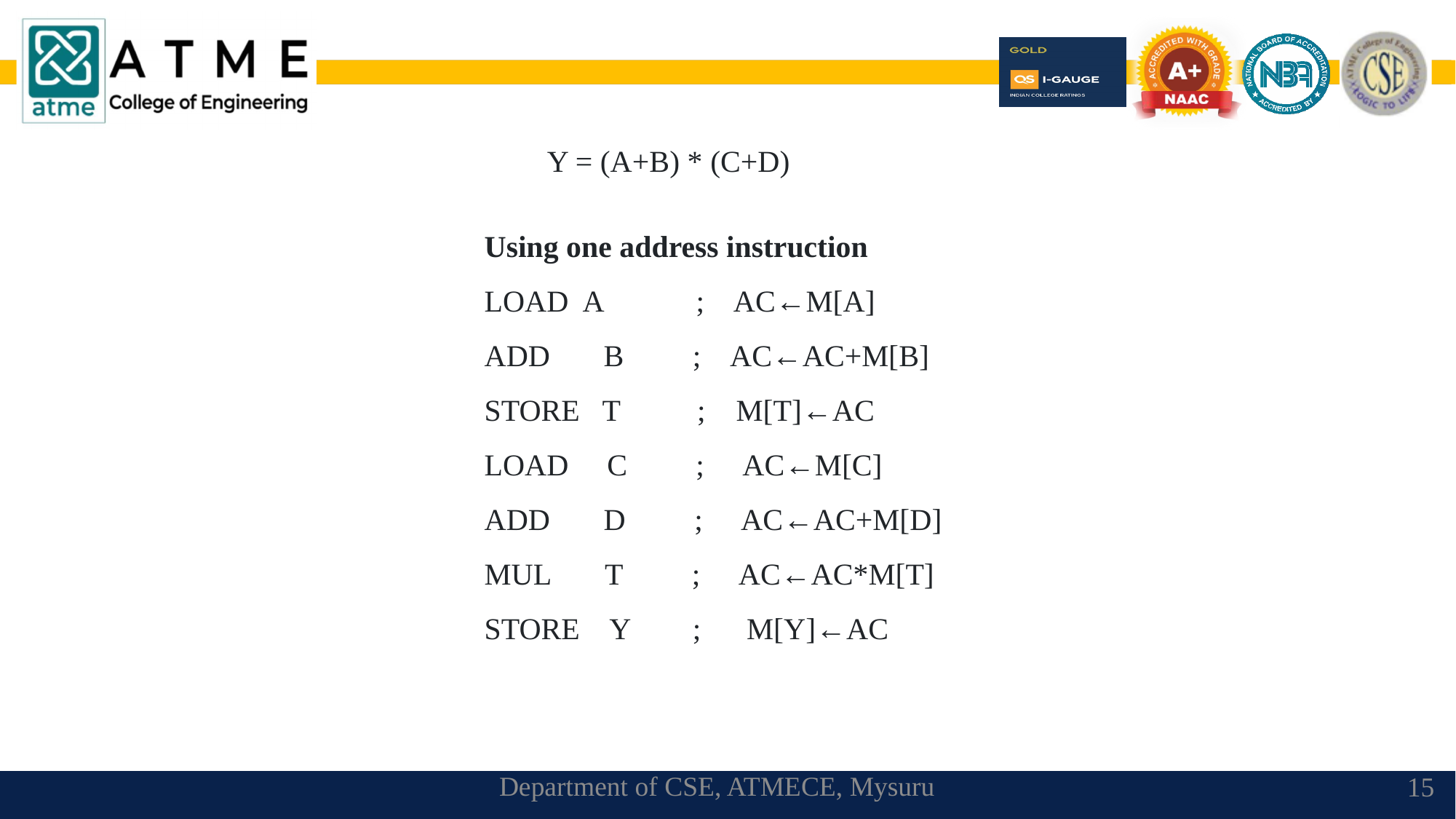

Y = (A+B) * (C+D)
Using one address instruction
LOAD  A            ;    AC←M[A]
ADD       B         ;    AC←AC+M[B]
STORE   T          ;    M[T]←AC
LOAD     C         ;     AC←M[C]
ADD       D         ;     AC←AC+M[D]
MUL       T         ;     AC←AC*M[T]
STORE    Y        ;      M[Y]←AC
Department of CSE, ATMECE, Mysuru
15